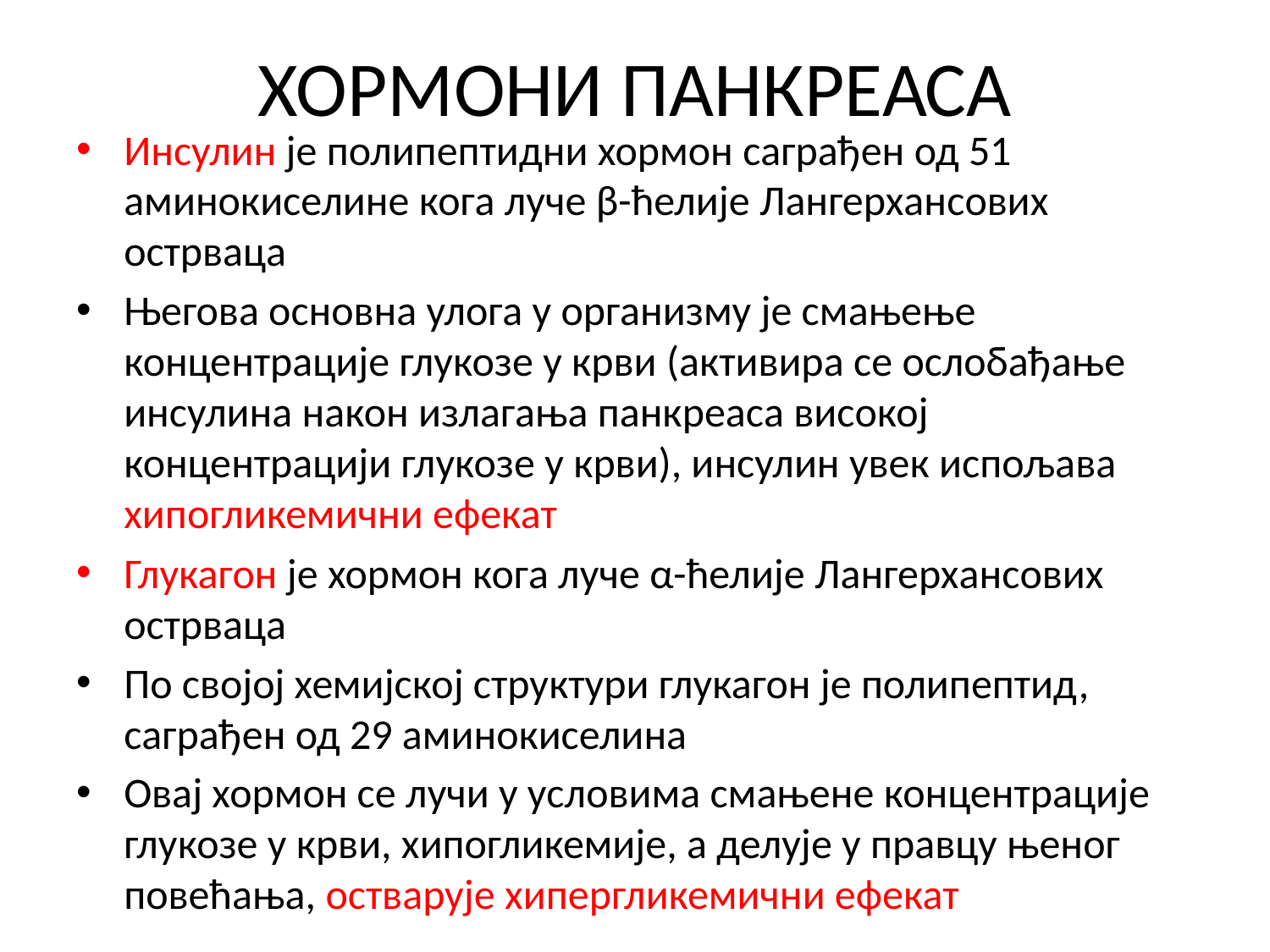

# ХОРМОНИ ПАНКРЕАСА
Инсулин је полипептидни хормон саграђен од 51 аминокиселине кога луче β-ћелије Лангерхансових острваца
Његова основна улога у организму је смањење концентрације глукозе у крви (активира се ослобађање инсулина након излагања панкреаса високој концентрацији глукозе у крви), инсулин увек испољава хипогликемични ефекат
Глукагон је хормон кога луче α-ћелије Лангерхансових острваца
По својој хемијској структури глукагон је полипептид, саграђен од 29 аминокиселина
Овај хормон се лучи у условима смањене концентрације глукозе у крви, хипогликемије, а делује у правцу њеног повећања, остварује хипергликемични ефекат